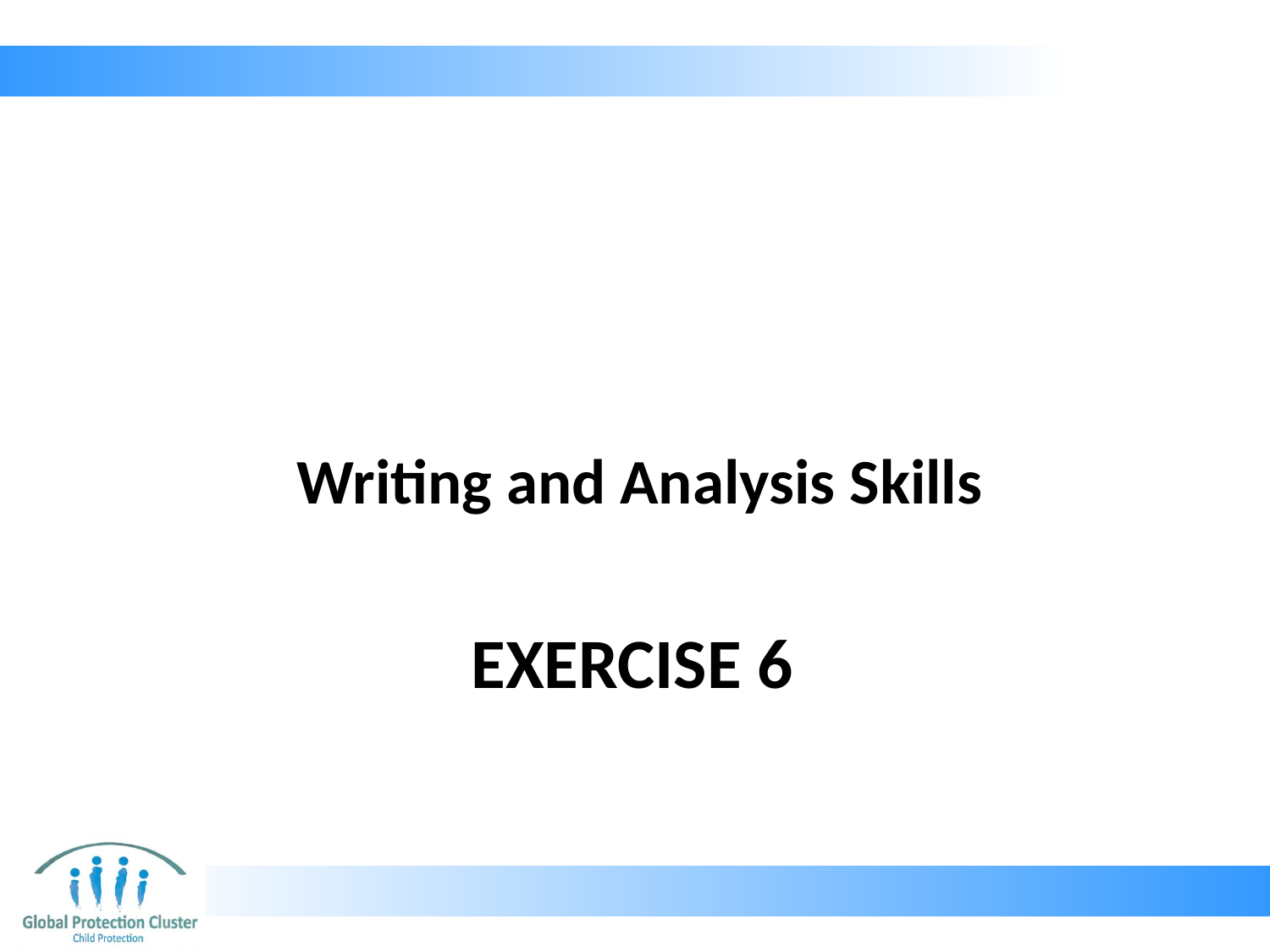

Writing and Analysis Skills

# Exercise 6